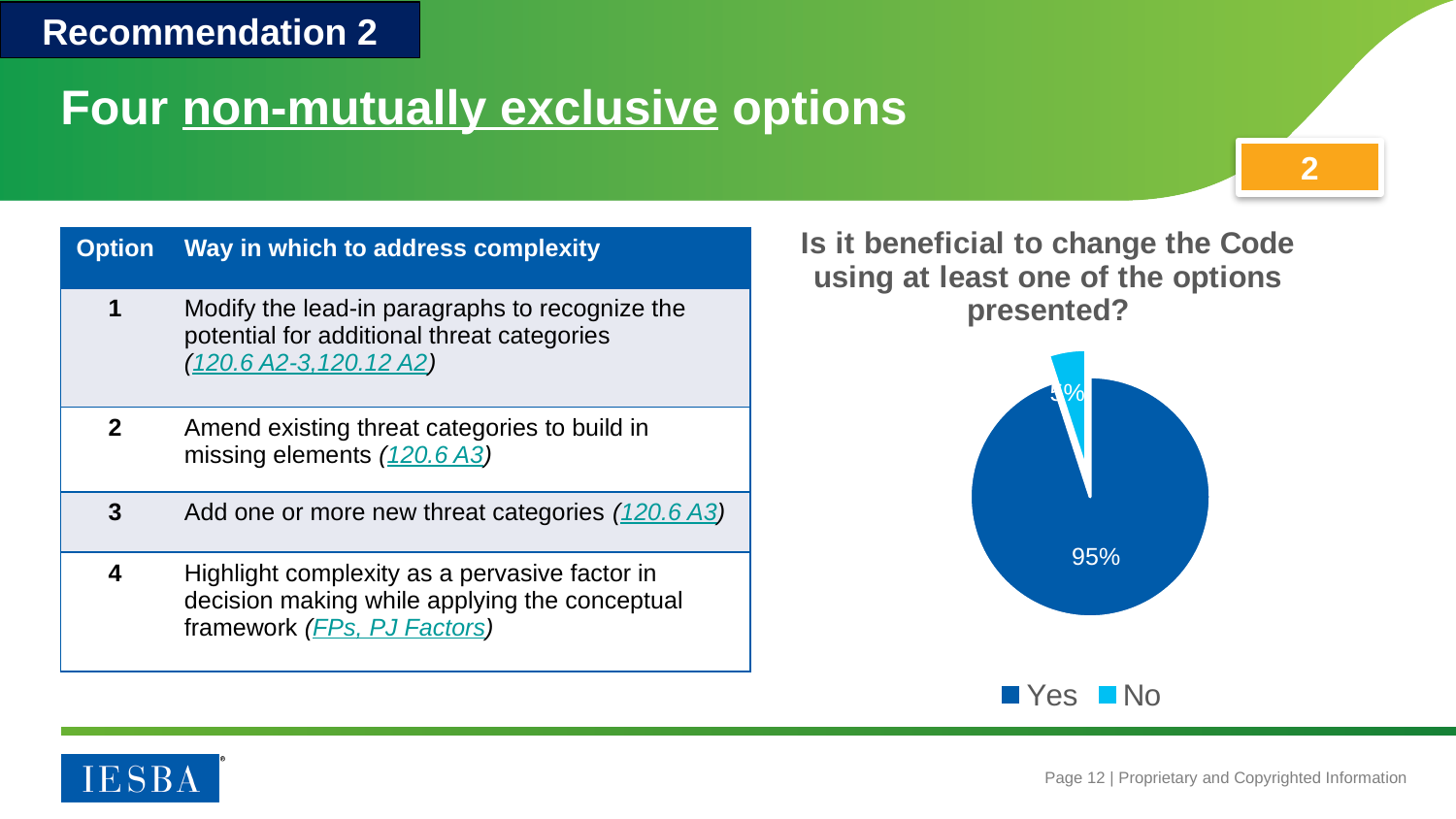

Recommendation 2
# Four non-mutually exclusive options
2

### Chart: Is it beneficial to change the Code using at least one of the options presented?

| Category | Is it beneficial for the Code to allow at least one of the four options |
|---|---|
| Yes | 0.95 |
| No  | 0.05 |
| Option | Way in which to address complexity |
| --- | --- |
| 1 | Modify the lead-in paragraphs to recognize the potential for additional threat categories (120.6 A2-3,120.12 A2) |
| 2 | Amend existing threat categories to build in missing elements (120.6 A3) |
| 3 | Add one or more new threat categories (120.6 A3) |
| 4 | Highlight complexity as a pervasive factor in decision making while applying the conceptual framework (FPs, PJ Factors) |